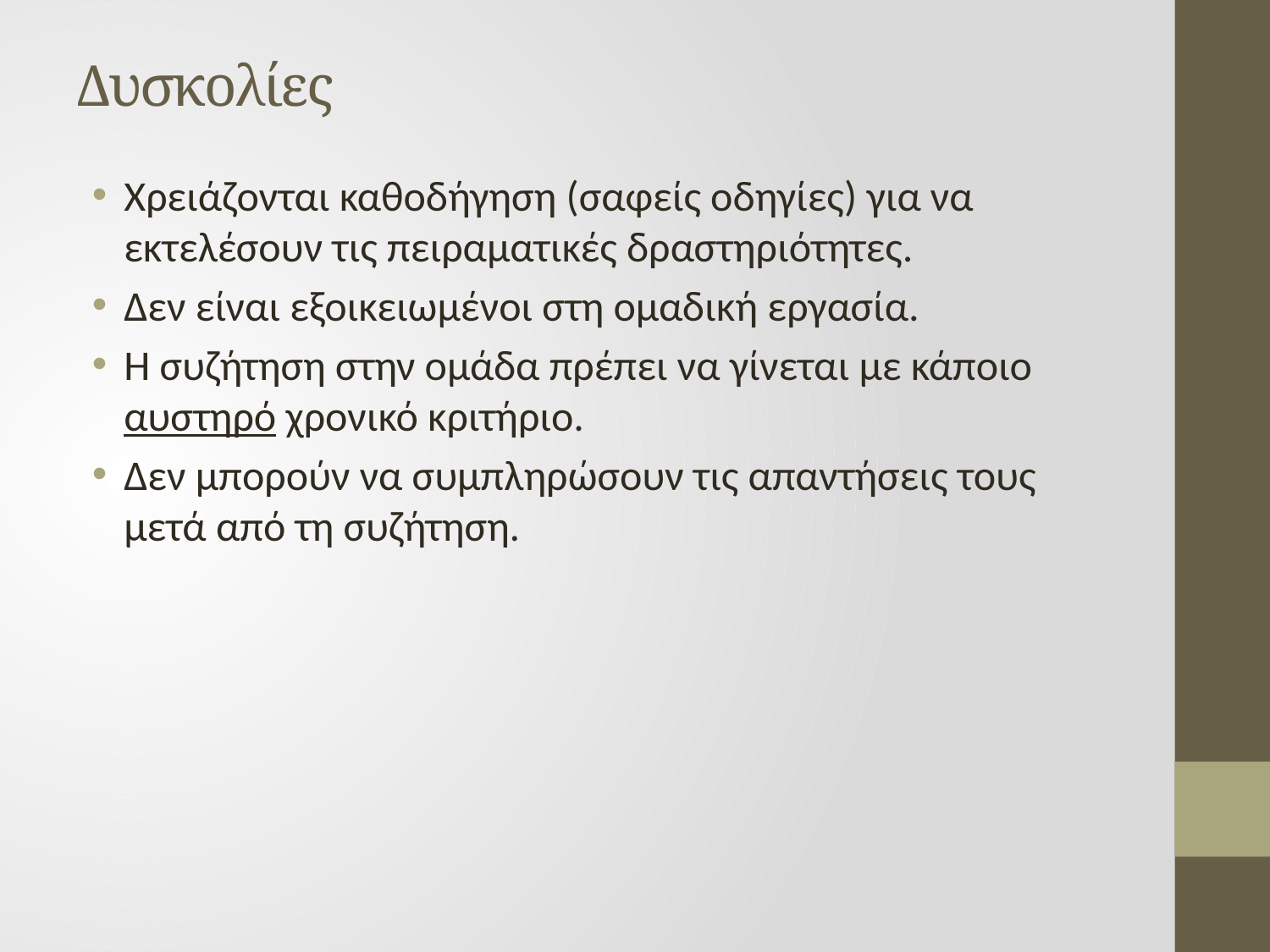

# Δυσκολίες
Χρειάζονται καθοδήγηση (σαφείς οδηγίες) για να εκτελέσουν τις πειραματικές δραστηριότητες.
Δεν είναι εξοικειωμένοι στη ομαδική εργασία.
Η συζήτηση στην ομάδα πρέπει να γίνεται με κάποιο αυστηρό χρονικό κριτήριο.
Δεν μπορούν να συμπληρώσουν τις απαντήσεις τους μετά από τη συζήτηση.